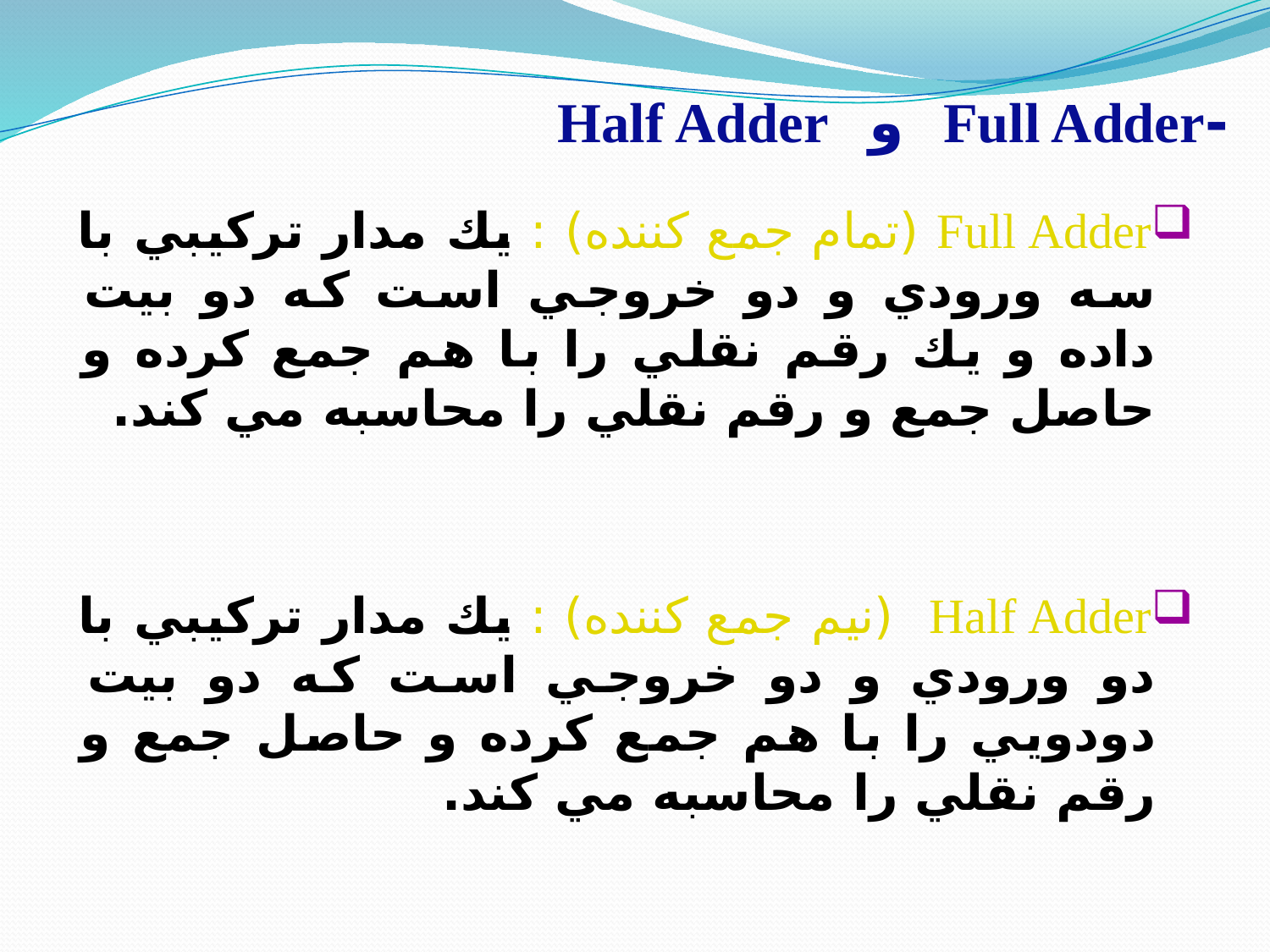

# -Full Adder  و  Half Adder
Full Adder (تمام جمع کننده) : يك مدار تركيبي با سه ورودي و دو خروجي است كه دو بيت داده و يك رقم نقلي را با هم جمع كرده و حاصل جمع و رقم نقلي را محاسبه مي كند.

Half Adder  (نیم جمع کننده) : يك مدار تركيبي با دو ورودي و دو خروجي است كه دو بيت دودويي را با هم جمع كرده و حاصل جمع و رقم نقلي را محاسبه مي كند.